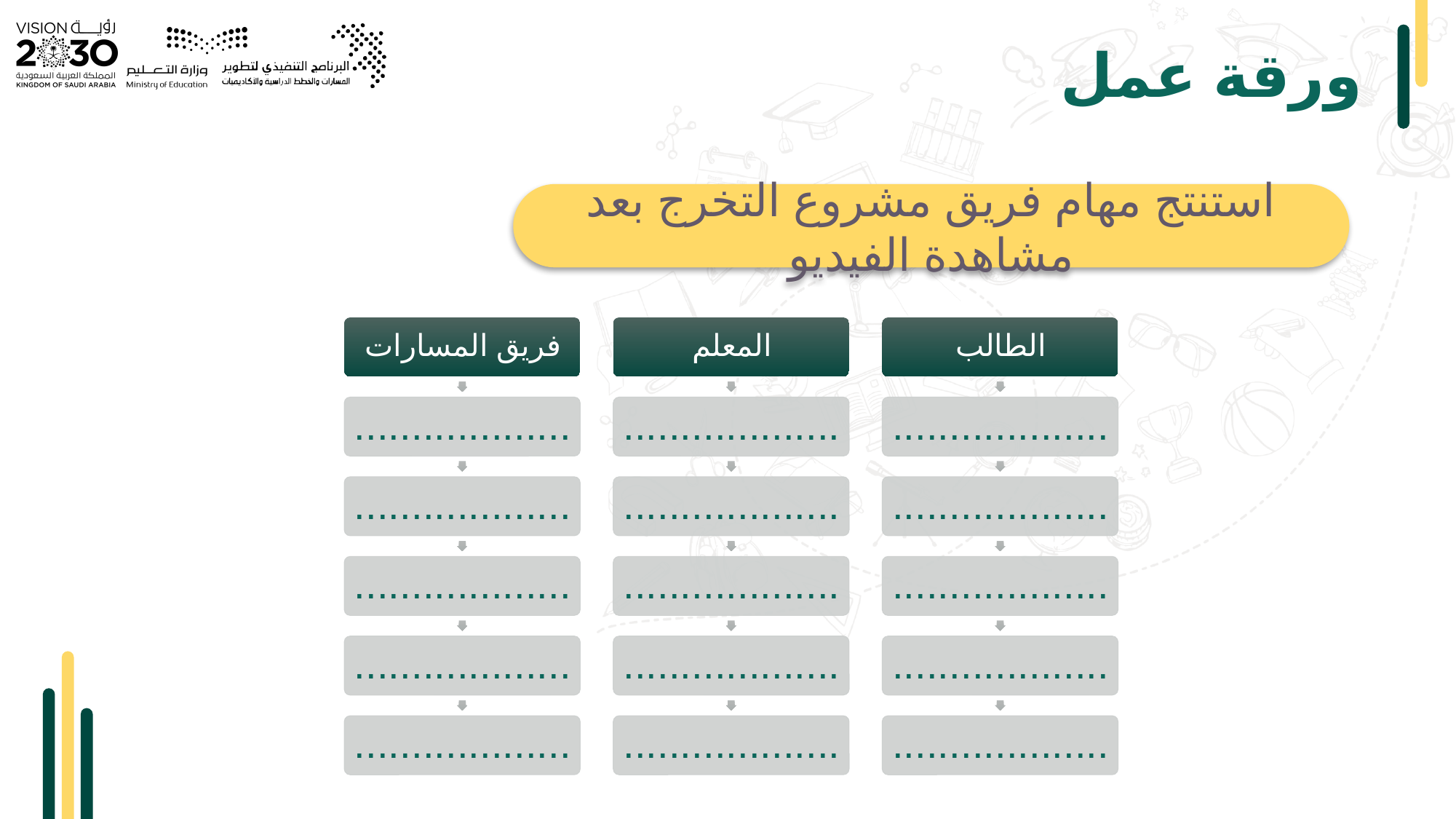

# ورقة عمل

استنتج مهام فريق مشروع التخرج بعد مشاهدة الفيديو
فريق المسارات
...................
...................
...................
...................
...................
المعلم
...................
...................
...................
...................
...................
الطالب
...................
...................
...................
...................
...................